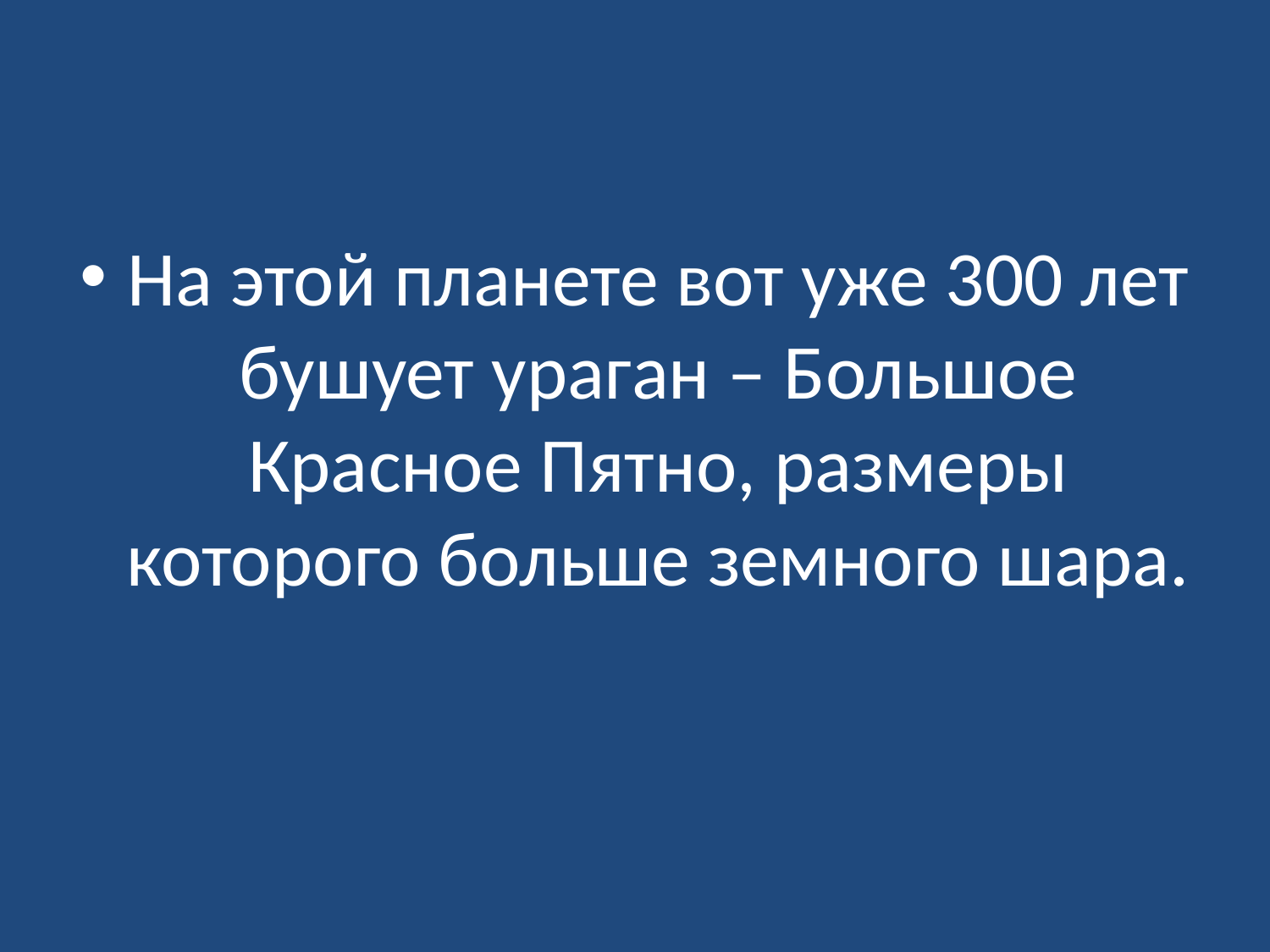

На этой планете вот уже 300 лет бушует ураган – Большое Красное Пятно, размеры которого больше земного шара.